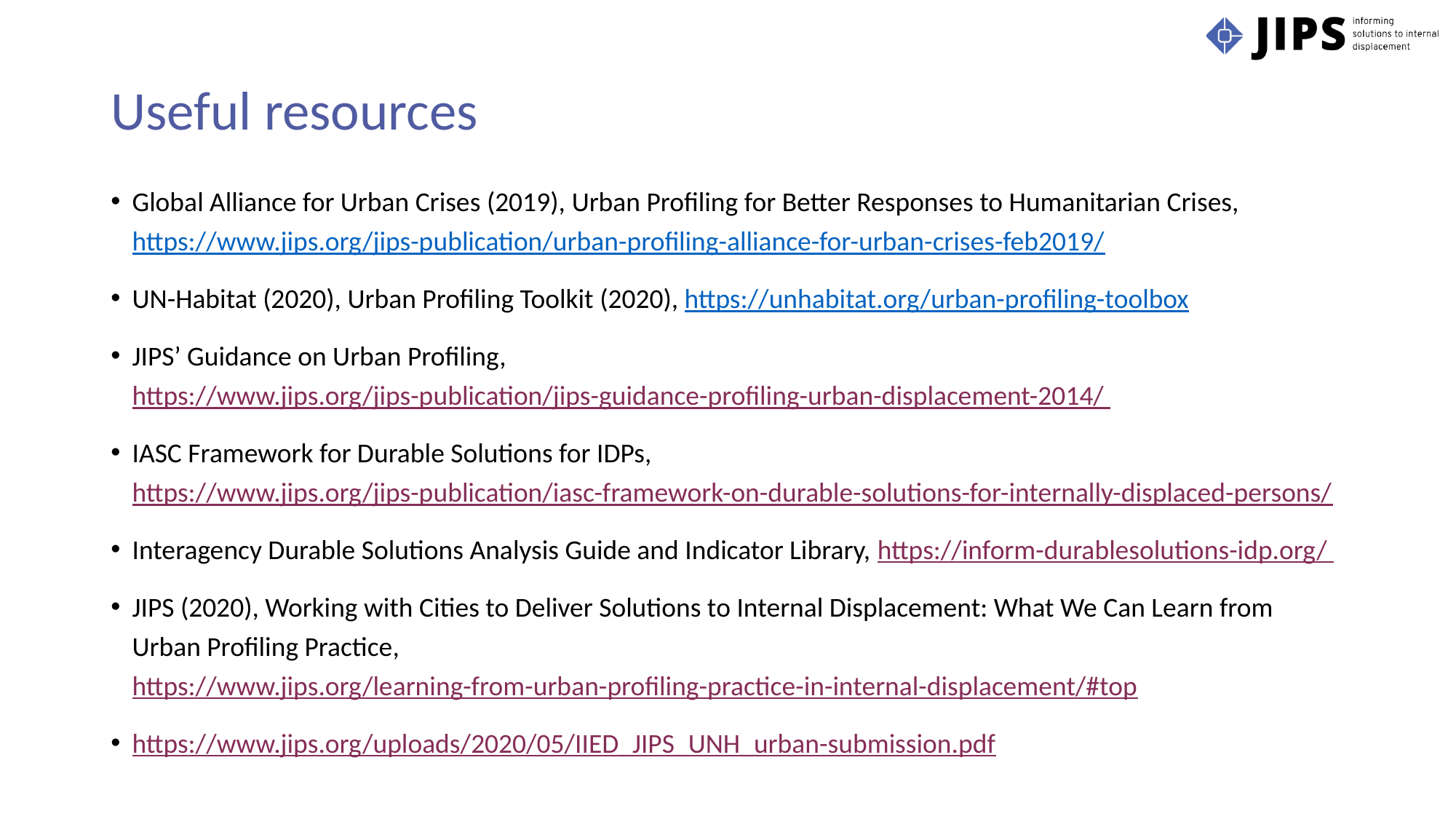

# Useful resources
Global Alliance for Urban Crises (2019), Urban Profiling for Better Responses to Humanitarian Crises, https://www.jips.org/jips-publication/urban-profiling-alliance-for-urban-crises-feb2019/
UN-Habitat (2020), Urban Profiling Toolkit (2020), https://unhabitat.org/urban-profiling-toolbox
JIPS’ Guidance on Urban Profiling, https://www.jips.org/jips-publication/jips-guidance-profiling-urban-displacement-2014/
IASC Framework for Durable Solutions for IDPs, https://www.jips.org/jips-publication/iasc-framework-on-durable-solutions-for-internally-displaced-persons/
Interagency Durable Solutions Analysis Guide and Indicator Library, https://inform-durablesolutions-idp.org/
JIPS (2020), Working with Cities to Deliver Solutions to Internal Displacement: What We Can Learn from Urban Profiling Practice, https://www.jips.org/learning-from-urban-profiling-practice-in-internal-displacement/#top
https://www.jips.org/uploads/2020/05/IIED_JIPS_UNH_urban-submission.pdf